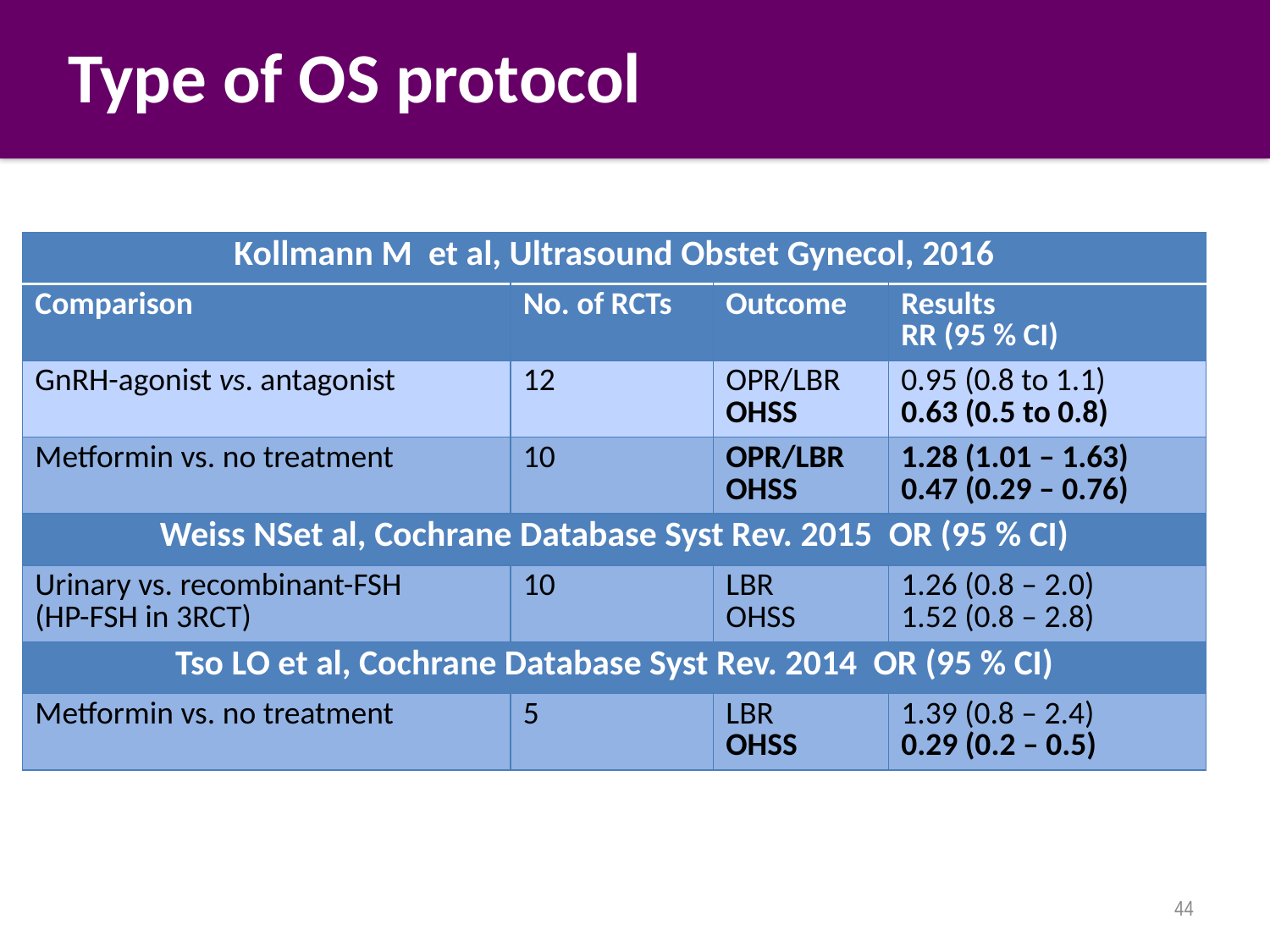

# Type of OS protocol
| Kollmann M et al, Ultrasound Obstet Gynecol, 2016 |  |  |  |
| --- | --- | --- | --- |
| Comparison | No. of RCTs | Outcome | Results RR (95 % CI) |
| GnRH-agonist vs. antagonist | 12 | OPR/LBR OHSS | 0.95 (0.8 to 1.1) 0.63 (0.5 to 0.8) |
| Metformin vs. no treatment | 10 | OPR/LBR OHSS | 1.28 (1.01 – 1.63) 0.47 (0.29 – 0.76) |
| Weiss NSet al, Cochrane Database Syst Rev. 2015 OR (95 % CI) |  |  |  |
| Urinary vs. recombinant-FSH (HP-FSH in 3RCT) | 10 | LBR OHSS | 1.26 (0.8 – 2.0) 1.52 (0.8 – 2.8) |
| Tso LO et al, Cochrane Database Syst Rev. 2014 OR (95 % CI) |  |  |  |
| Metformin vs. no treatment | 5 | LBR OHSS | 1.39 (0.8 – 2.4) 0.29 (0.2 – 0.5) |
44